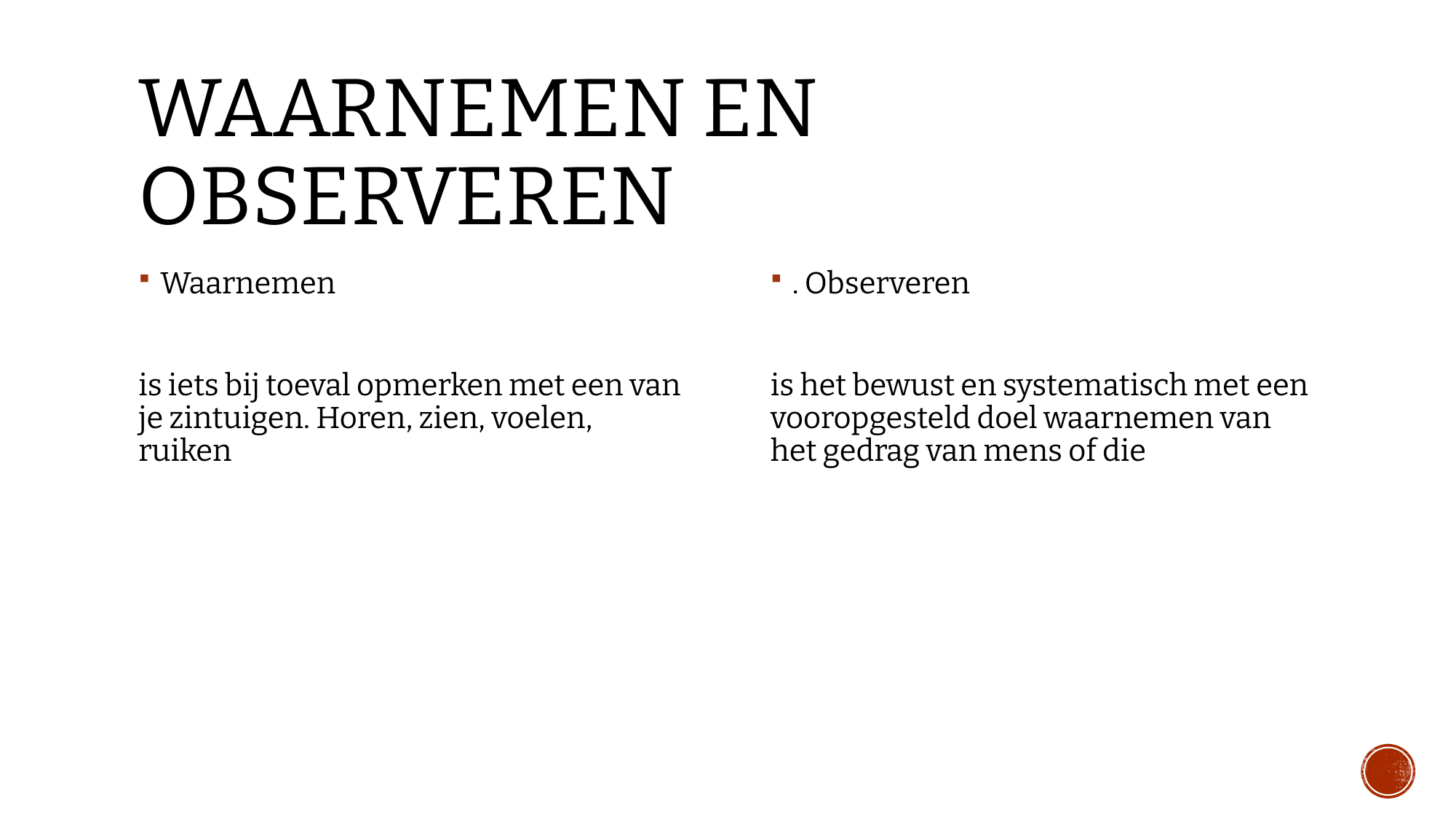

# Waarnemen en observeren
Waarnemen

is iets bij toeval opmerken met een van je zintuigen. Horen, zien, voelen, ruiken
. Observeren

is het bewust en systematisch met een vooropgesteld doel waarnemen van het gedrag van mens of die